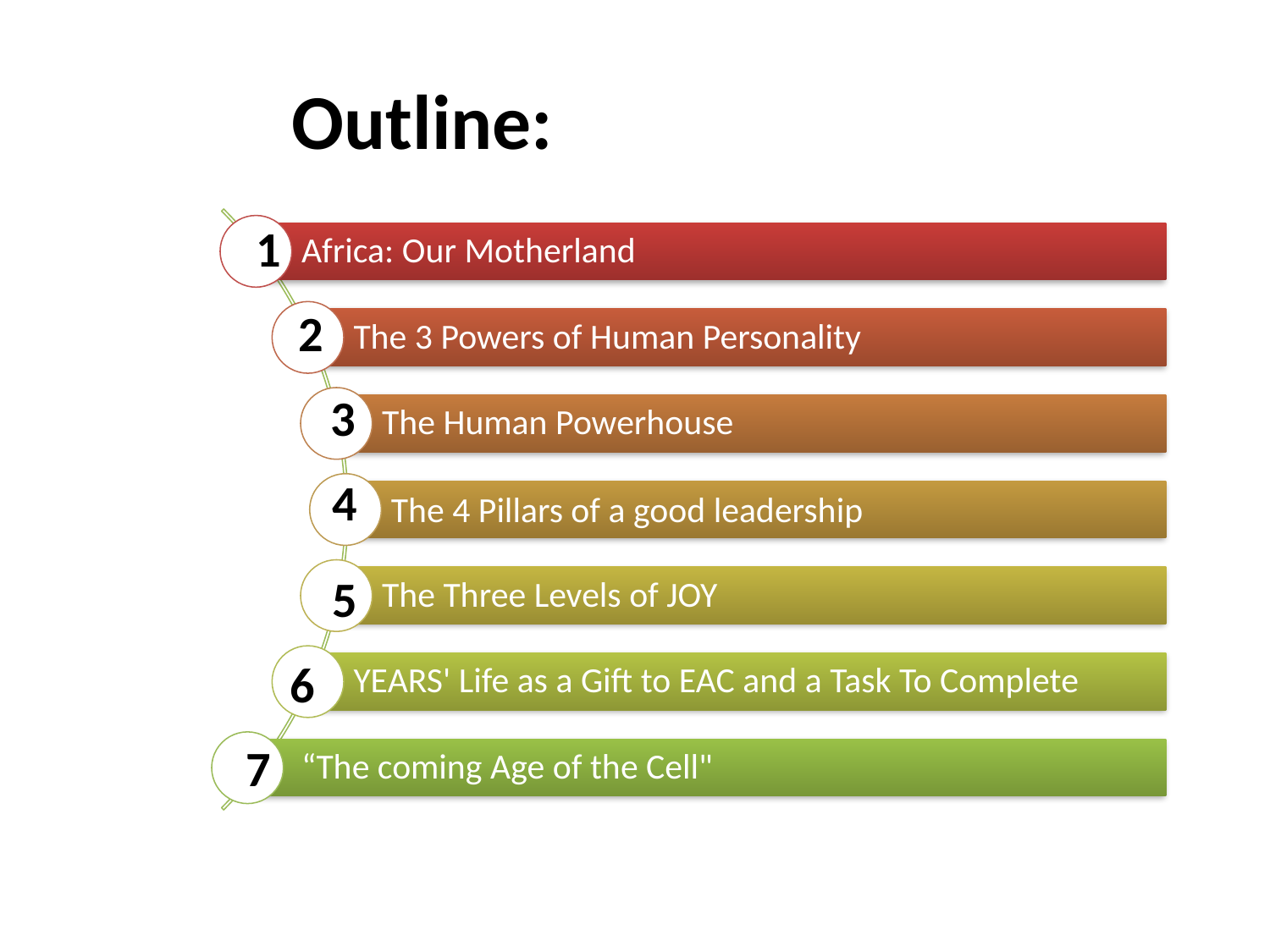

Outline:
Africa: Our Motherland
The 3 Powers of Human Personality
The Human Powerhouse

The 4 Pillars of a good leadership

The Three Levels of JOY
YEARS' Life as a Gift to EAC and a Task To Complete
“The coming Age of the Cell"
1
2
3
4
5
6
7